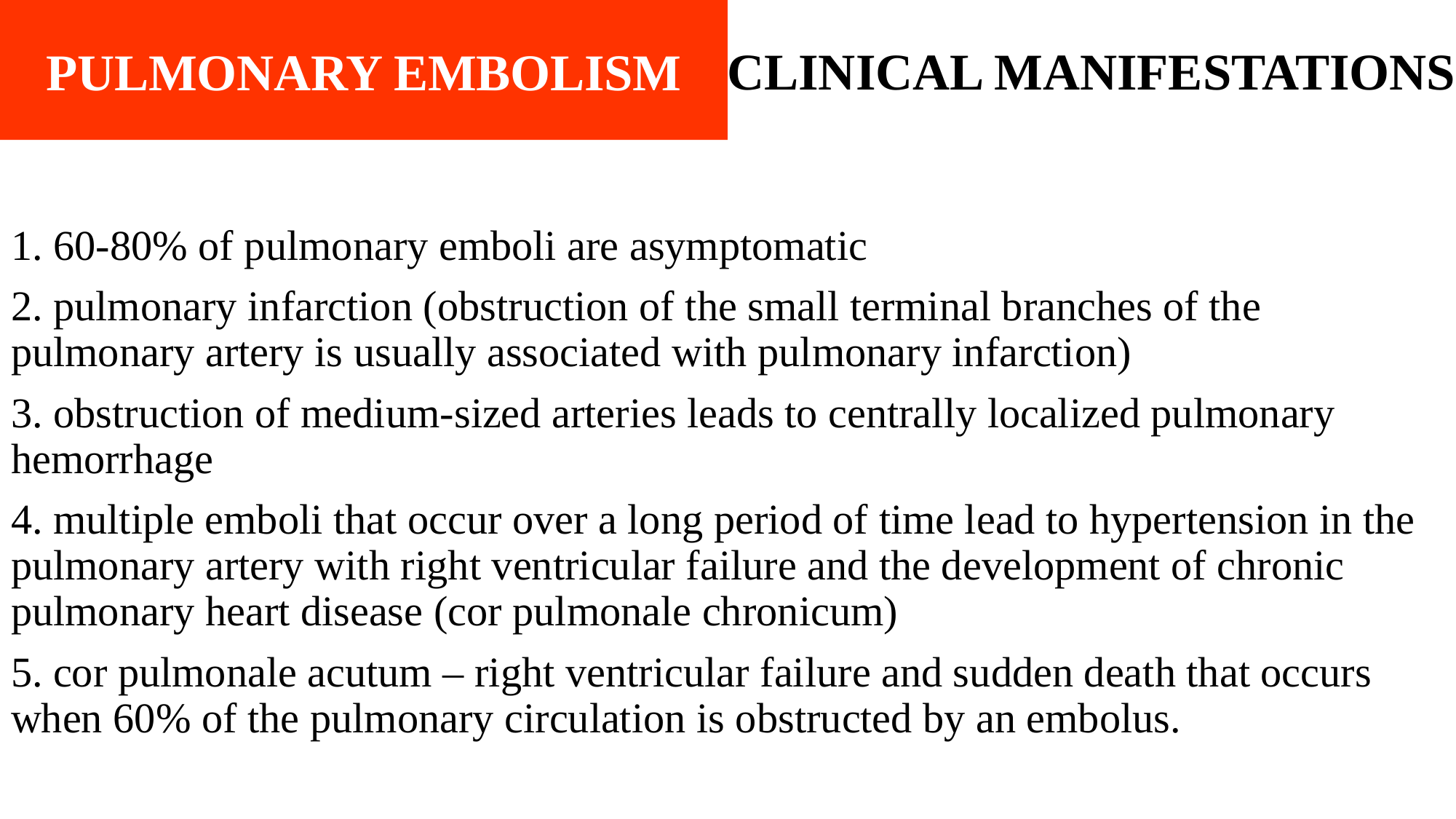

PULMONARY EMBOLISM
CLINICAL MANIFESTATIONS
1. 60-80% of pulmonary emboli are asymptomatic
2. pulmonary infarction (obstruction of the small terminal branches of the pulmonary artery is usually associated with pulmonary infarction)
3. obstruction of medium-sized arteries leads to centrally localized pulmonary hemorrhage
4. multiple emboli that occur over a long period of time lead to hypertension in the pulmonary artery with right ventricular failure and the development of chronic pulmonary heart disease (cor pulmonale chronicum)
5. cor pulmonale acutum – right ventricular failure and sudden death that occurs when 60% of the pulmonary circulation is obstructed by an embolus.